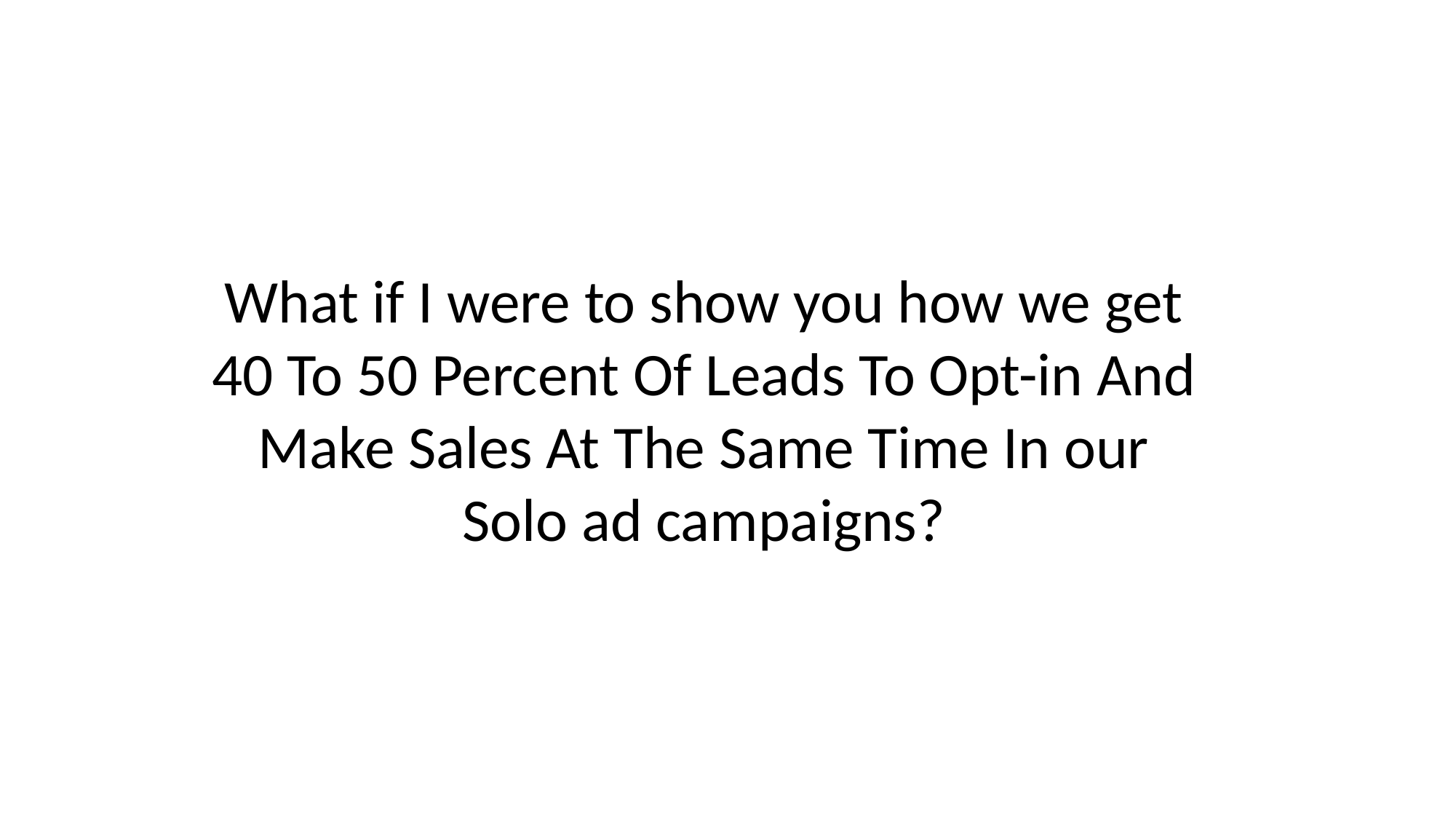

What if I were to show you how we get 40 To 50 Percent Of Leads To Opt-in And Make Sales At The Same Time In our Solo ad campaigns?